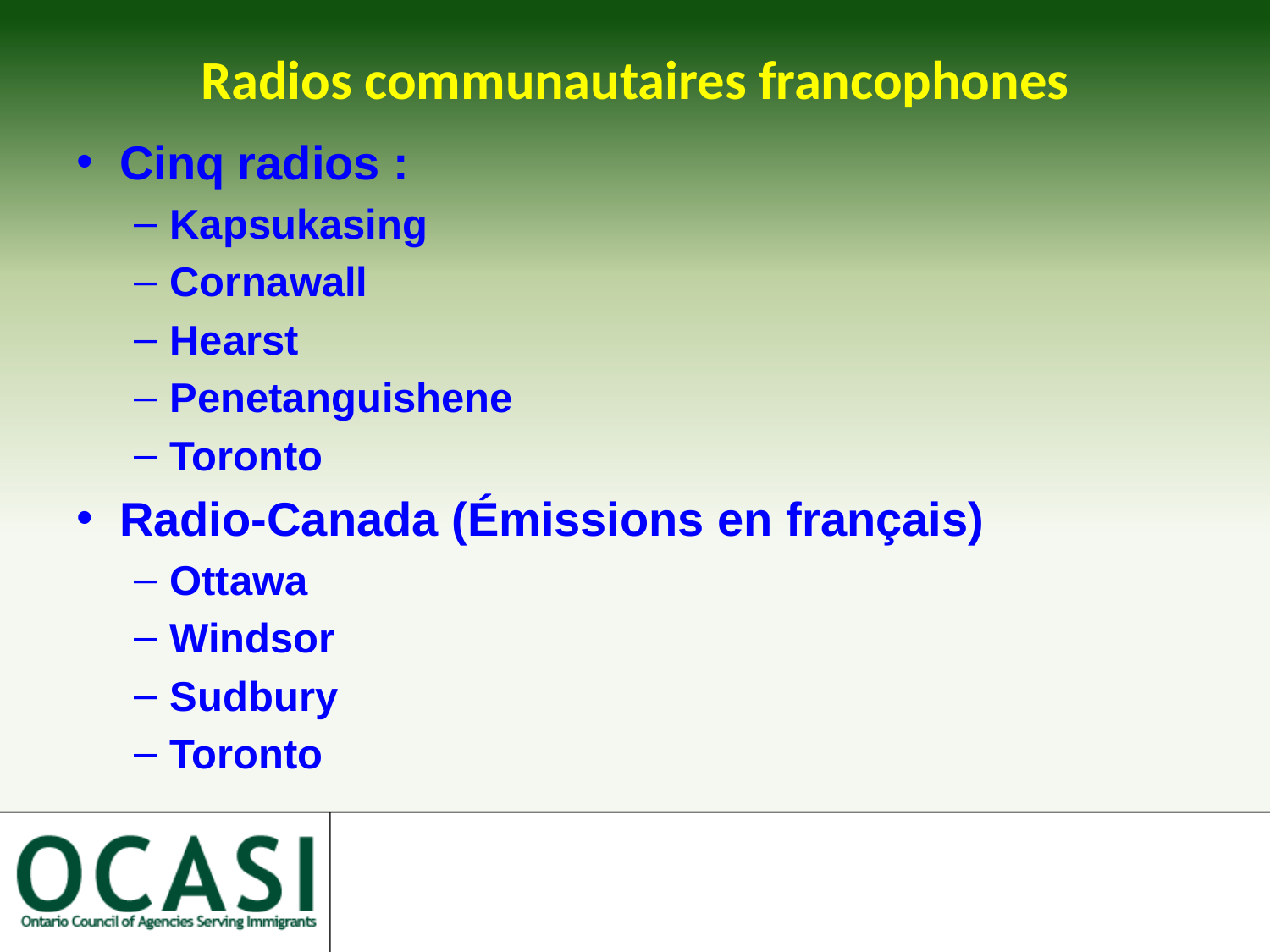

# Radios communautaires francophones
Cinq radios :
Kapsukasing
Cornawall
Hearst
Penetanguishene
Toronto
Radio-Canada (Émissions en français)
Ottawa
Windsor
Sudbury
Toronto